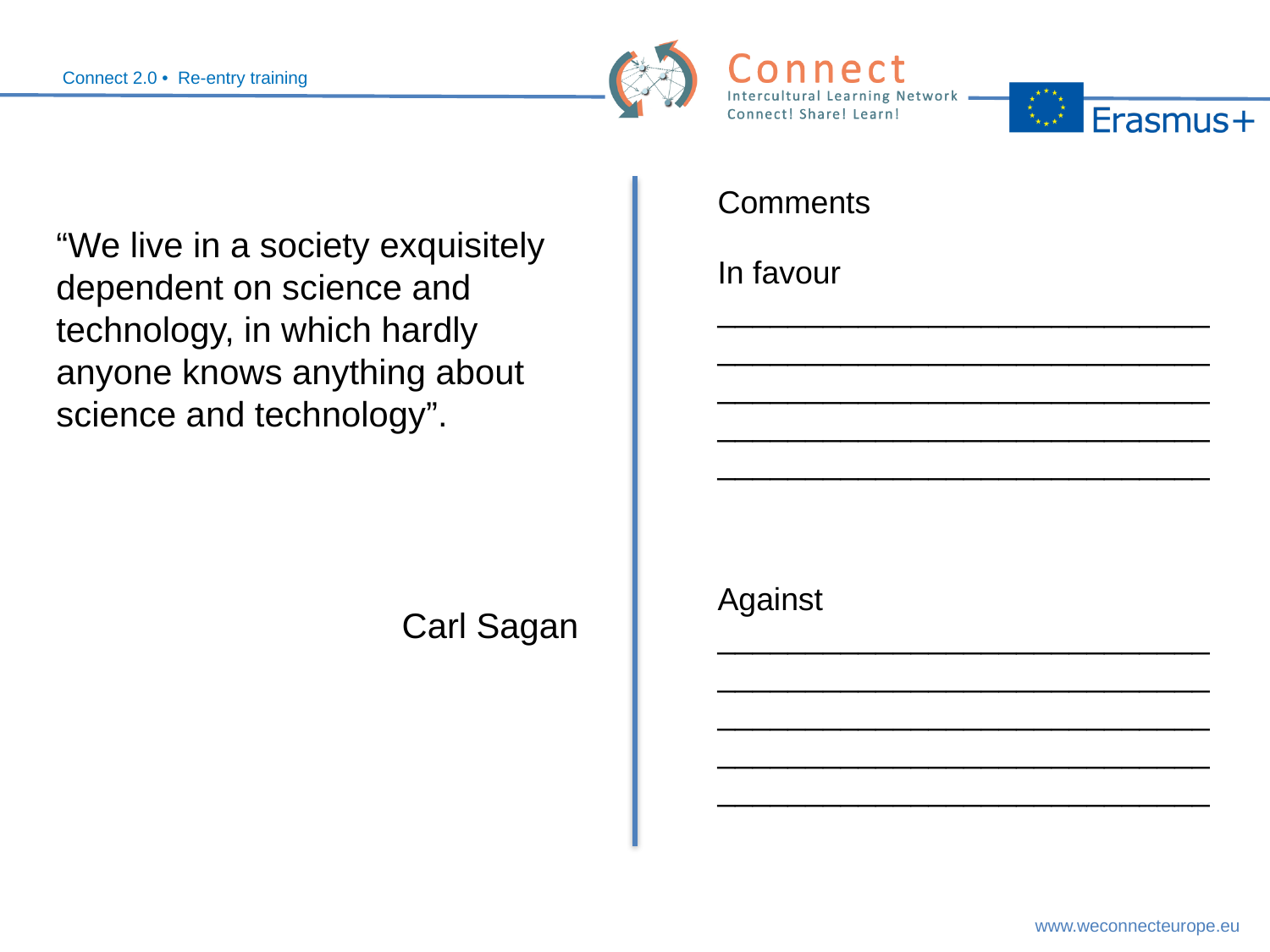

Comments
“We live in a society exquisitely dependent on science and technology, in which hardly anyone knows anything about science and technology”.

Carl Sagan
In favour
____________________________________________________________________________________________________________________________________________
Against
____________________________________________________________________________________________________________________________________________